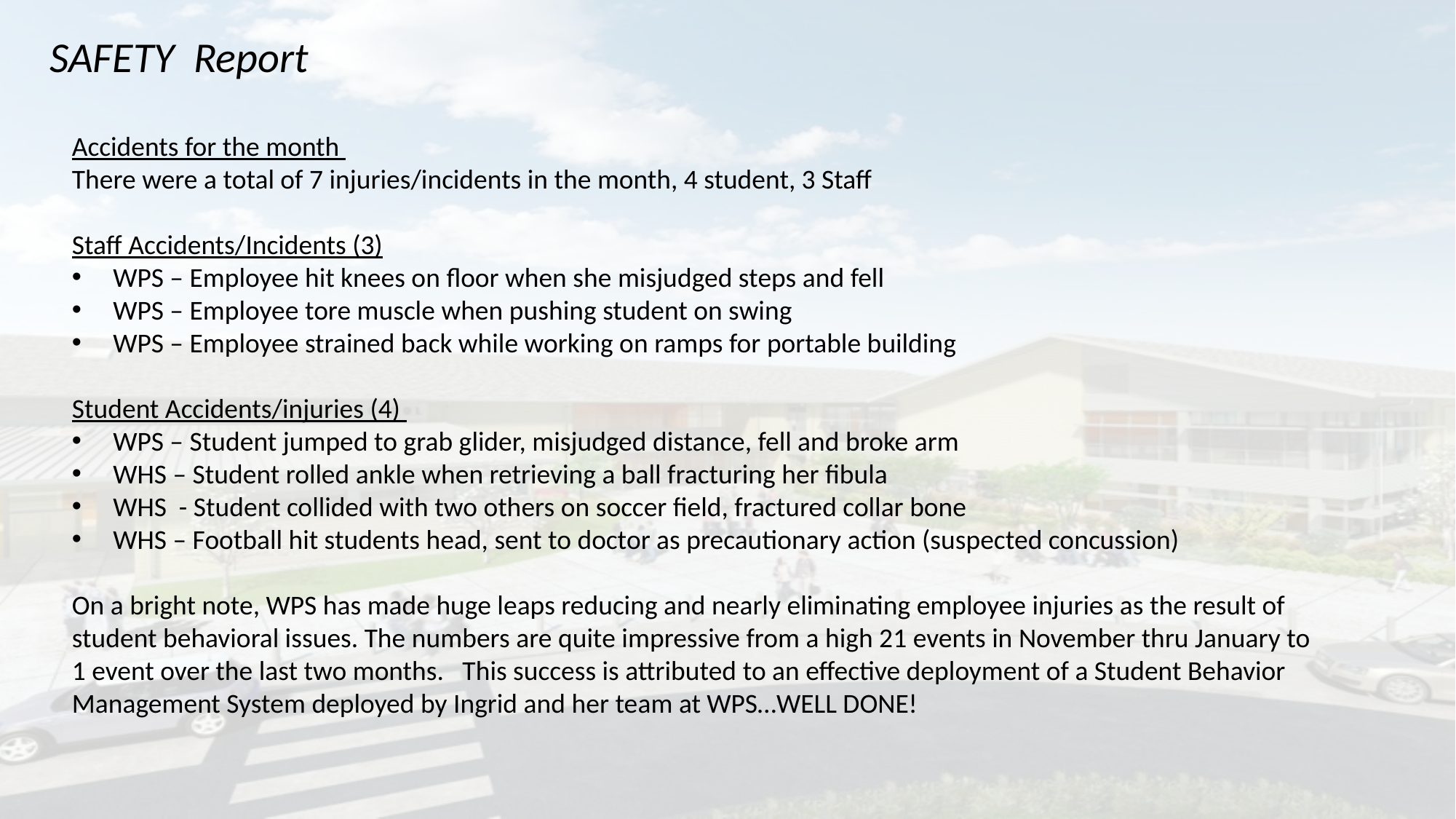

SAFETY  Report

Accidents for the month
There were a total of 7 injuries/incidents in the month, 4 student, 3 Staff

Staff Accidents/Incidents (3)
WPS – Employee hit knees on floor when she misjudged steps and fell
WPS – Employee tore muscle when pushing student on swing
WPS – Employee strained back while working on ramps for portable building

Student Accidents/injuries (4)
WPS – Student jumped to grab glider, misjudged distance, fell and broke arm
WHS – Student rolled ankle when retrieving a ball fracturing her fibula
WHS  - Student collided with two others on soccer field, fractured collar bone
WHS – Football hit students head, sent to doctor as precautionary action (suspected concussion)

On a bright note, WPS has made huge leaps reducing and nearly eliminating employee injuries as the result of student behavioral issues. The numbers are quite impressive from a high 21 events in November thru January to 1 event over the last two months.   This success is attributed to an effective deployment of a Student Behavior Management System deployed by Ingrid and her team at WPS…WELL DONE!